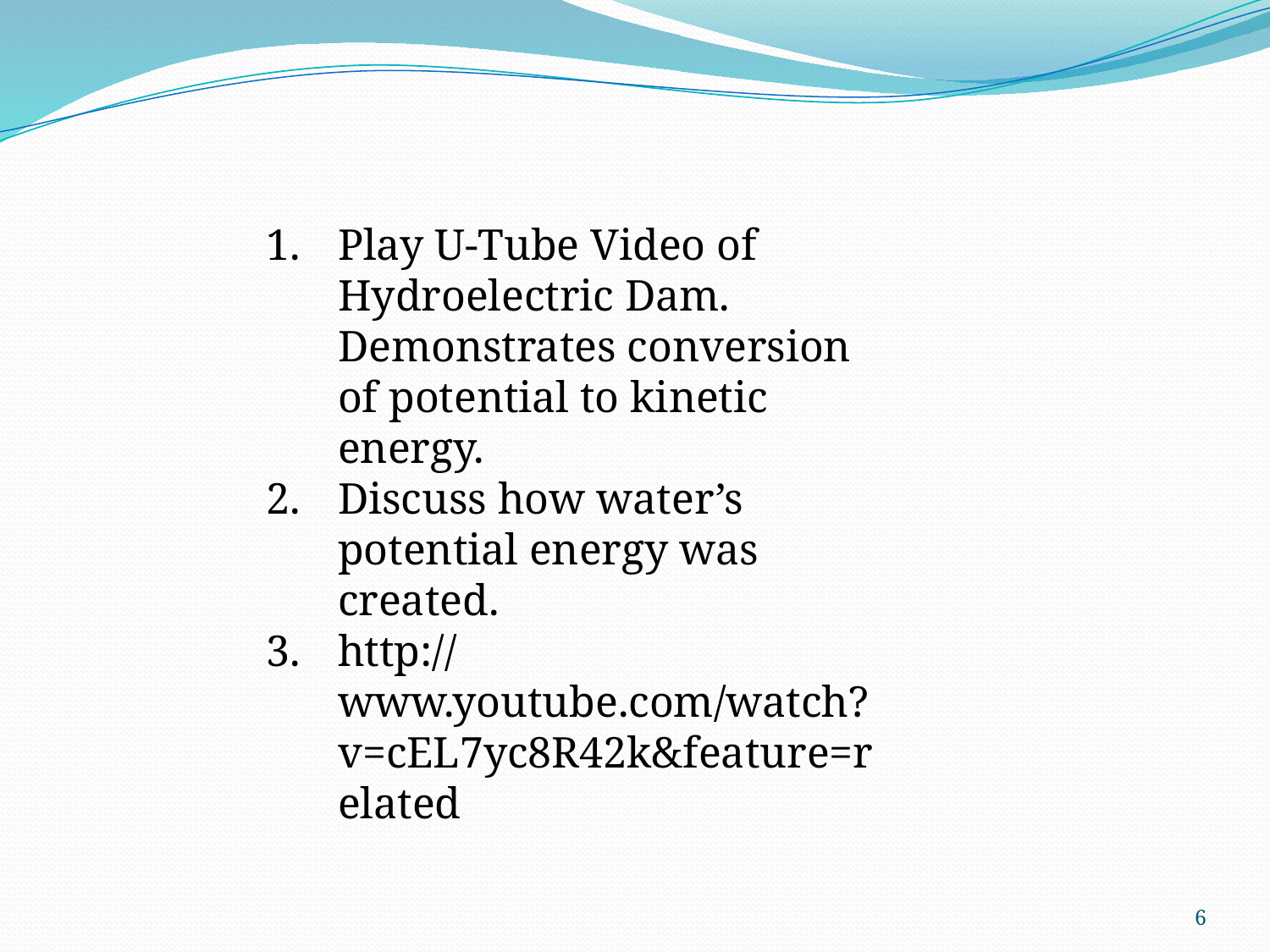

Play U-Tube Video of Hydroelectric Dam.  Demonstrates conversion of potential to kinetic energy.
Discuss how water’s potential energy was created.
http://www.youtube.com/watch?v=cEL7yc8R42k&feature=related
6